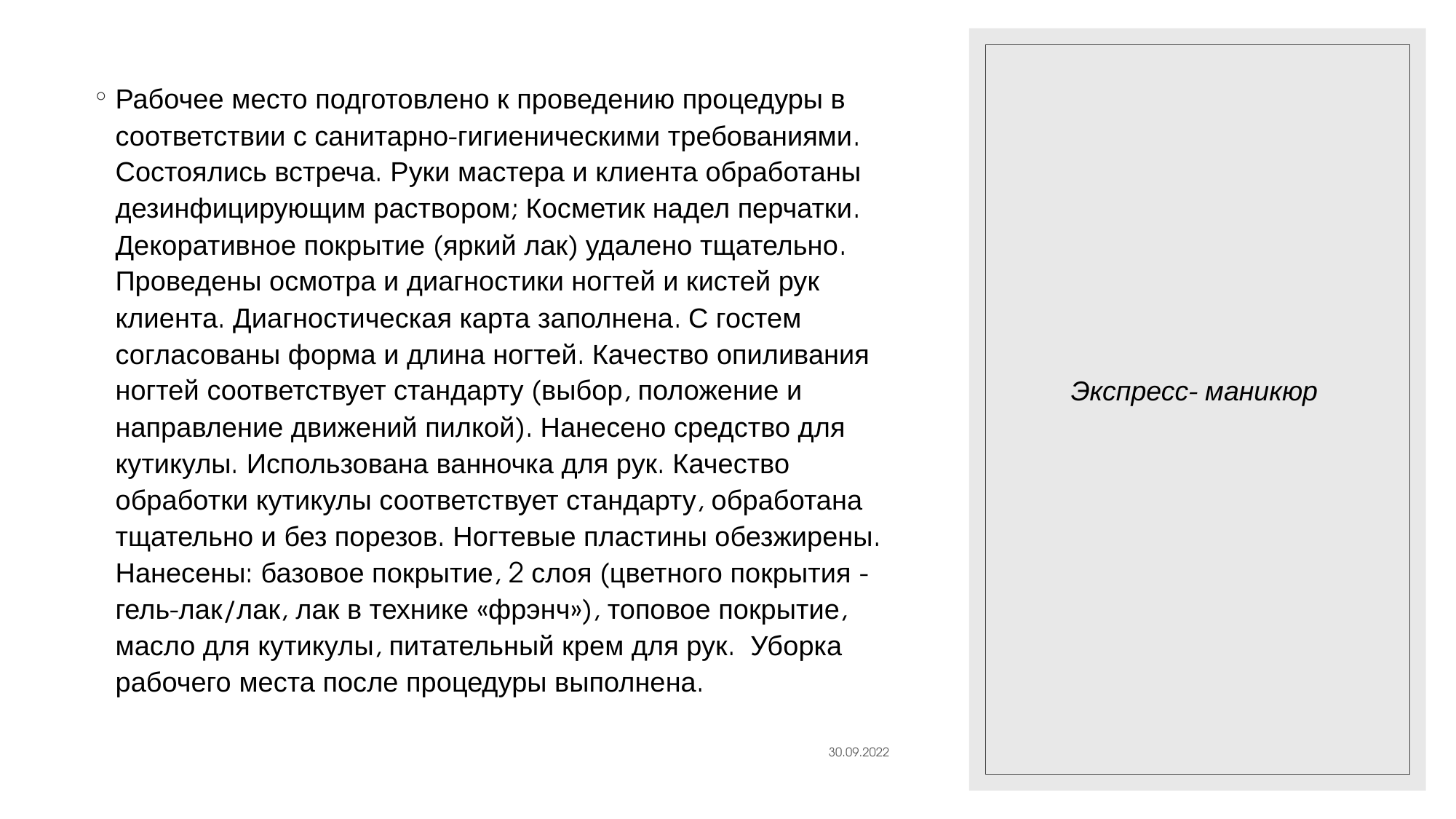

#
Рабочее место подготовлено к проведению процедуры в соответствии с санитарно-гигиеническими требованиями. Состоялись встреча. Руки мастера и клиента обработаны дезинфицирующим раствором; Косметик надел перчатки. Декоративное покрытие (яркий лак) удалено тщательно. Проведены осмотра и диагностики ногтей и кистей рук клиента. Диагностическая карта заполнена. С гостем согласованы форма и длина ногтей. Качество опиливания ногтей соответствует стандарту (выбор, положение и направление движений пилкой). Нанесено средство для кутикулы. Использована ванночка для рук. Качество обработки кутикулы соответствует стандарту, обработана тщательно и без порезов. Ногтевые пластины обезжирены. Нанесены: базовое покрытие, 2 слоя (цветного покрытия -гель-лак/лак, лак в технике «фрэнч»), топовое покрытие, масло для кутикулы, питательный крем для рук.  Уборка рабочего места после процедуры выполнена.
Экспресс- маникюр
30.09.2022